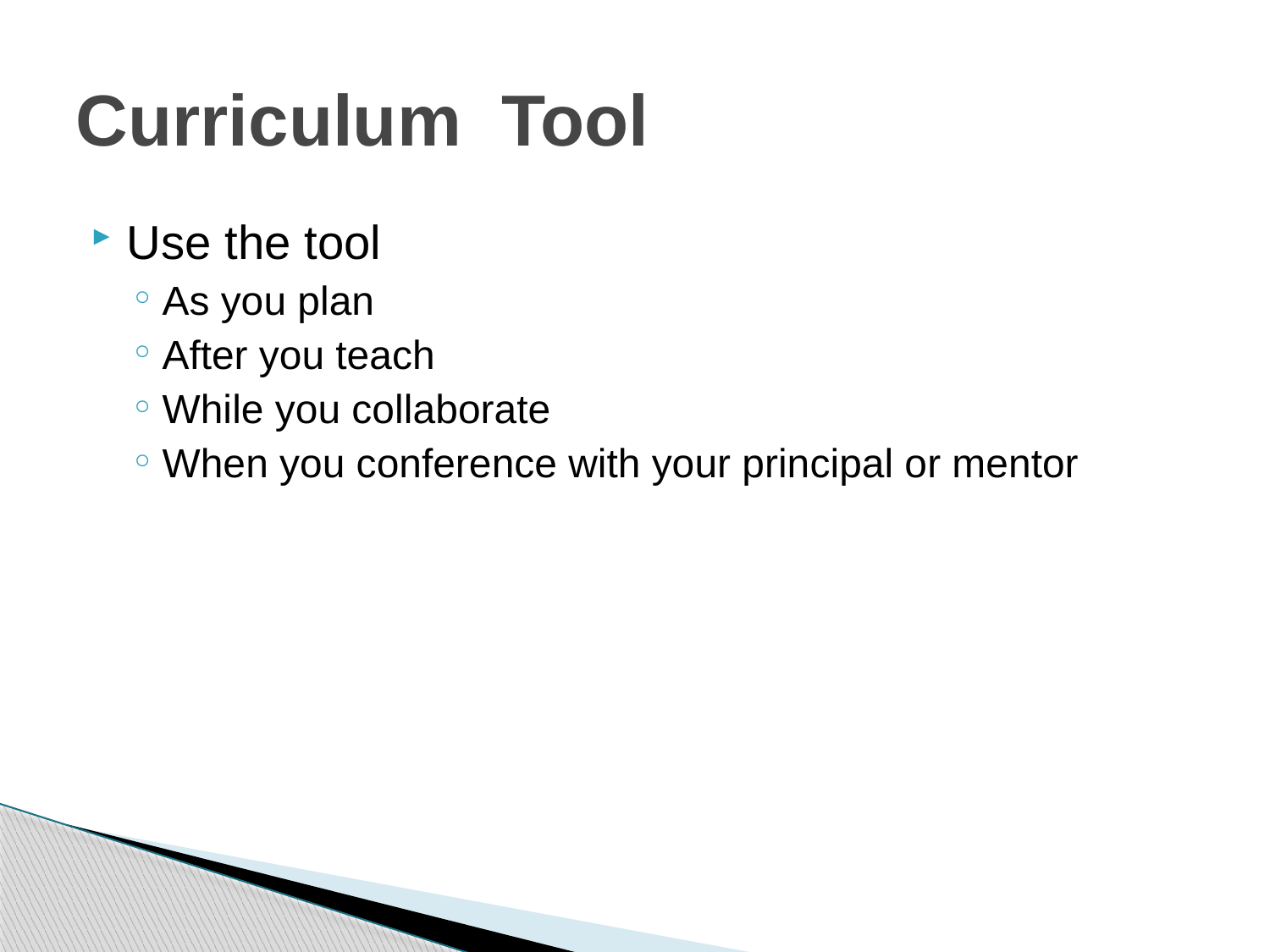

# Curriculum  Tool
Use the tool
As you plan
After you teach
While you collaborate
When you conference with your principal or mentor